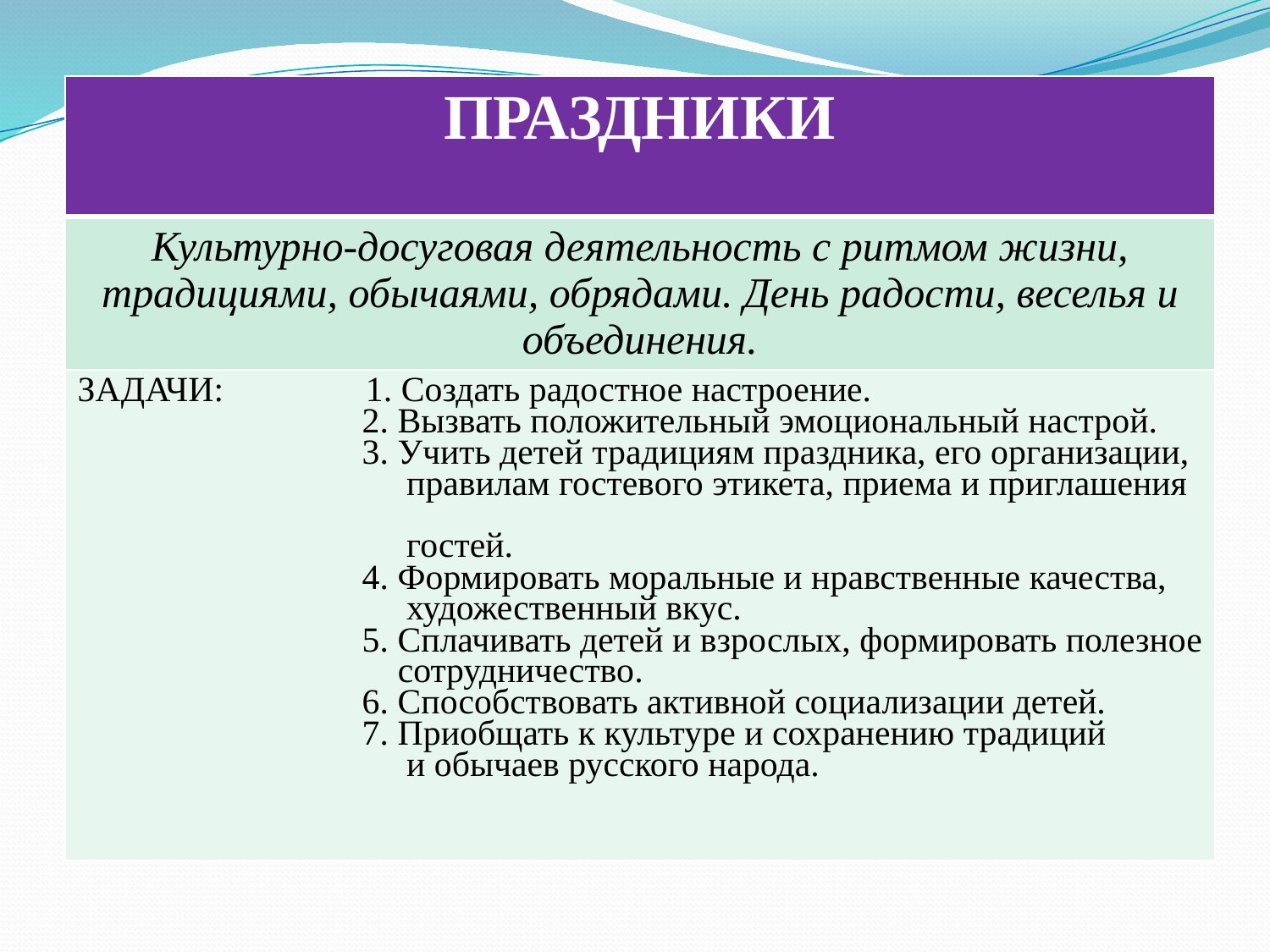

| ПРАЗДНИКИ |
| --- |
| Культурно-досуговая деятельность с ритмом жизни, традициями, обычаями, обрядами. День радости, веселья и объединения. |
| ЗАДАЧИ: 1. Создать радостное настроение. 2. Вызвать положительный эмоциональный настрой. 3. Учить детей традициям праздника, его организации, правилам гостевого этикета, приема и приглашения гостей. 4. Формировать моральные и нравственные качества, художественный вкус. 5. Сплачивать детей и взрослых, формировать полезное сотрудничество. 6. Способствовать активной социализации детей. 7. Приобщать к культуре и сохранению традиций и обычаев русского народа. |